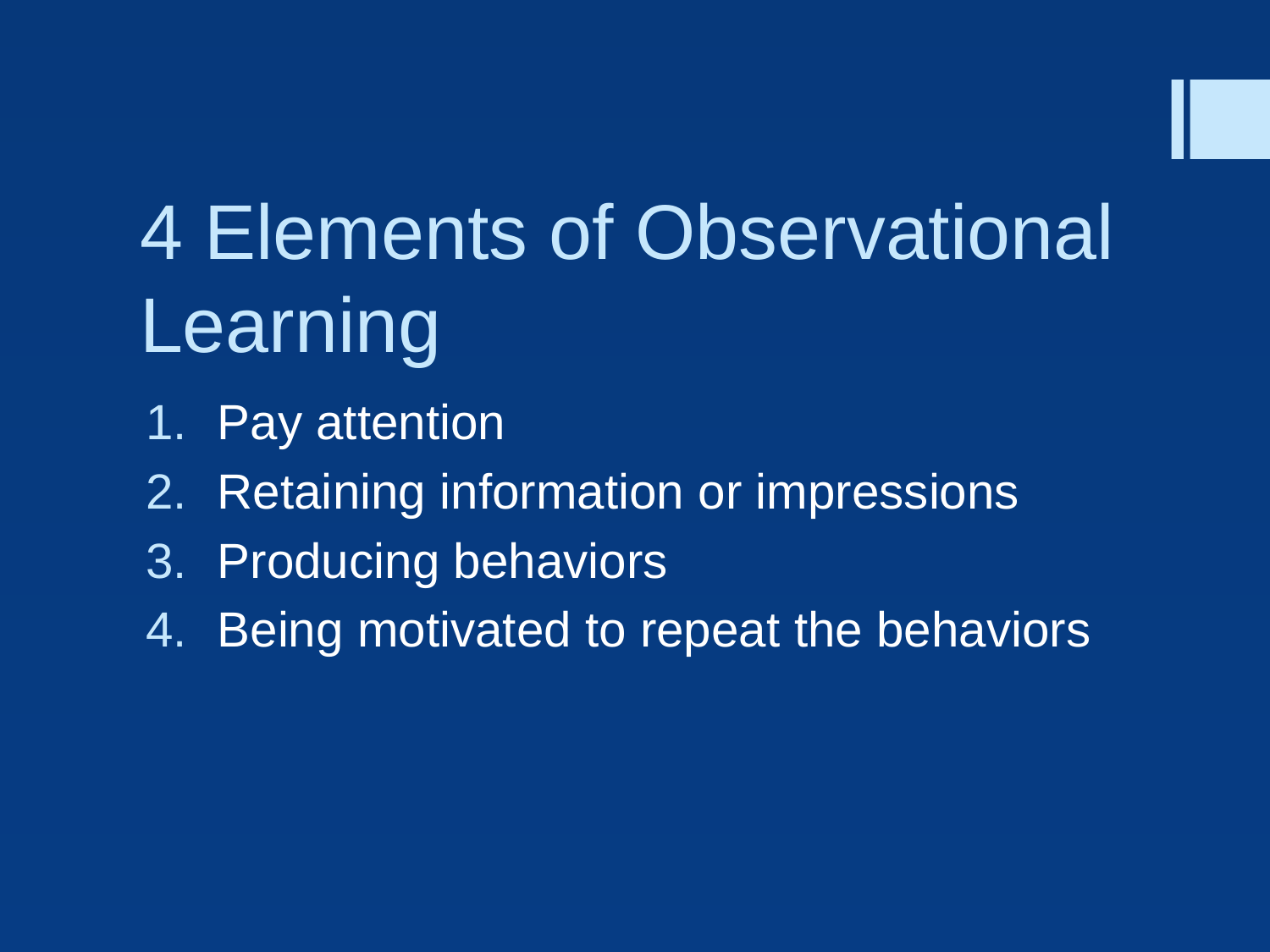

# 4 Elements of Observational Learning
Pay attention
Retaining information or impressions
Producing behaviors
Being motivated to repeat the behaviors